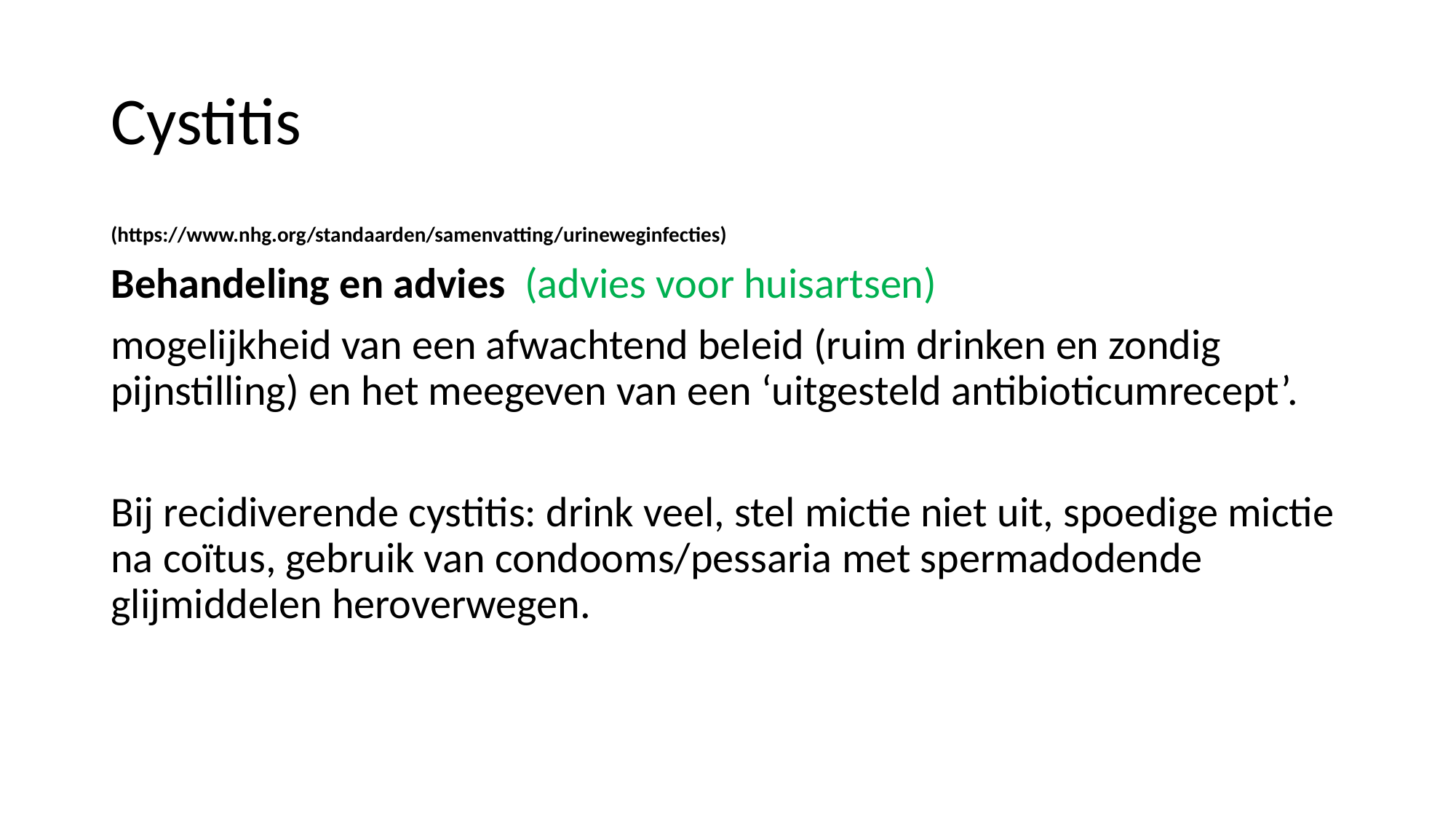

# Cystitis
(https://www.nhg.org/standaarden/samenvatting/urineweginfecties)
Behandeling en advies  (advies voor huisartsen)
mogelijkheid van een afwachtend beleid (ruim drinken en zondig pijnstilling) en het meegeven van een ‘uitgesteld antibioticumrecept’.

Bij recidiverende cystitis: drink veel, stel mictie niet uit, spoedige mictie na coïtus, gebruik van condooms/pessaria met spermadodende glijmiddelen heroverwegen.